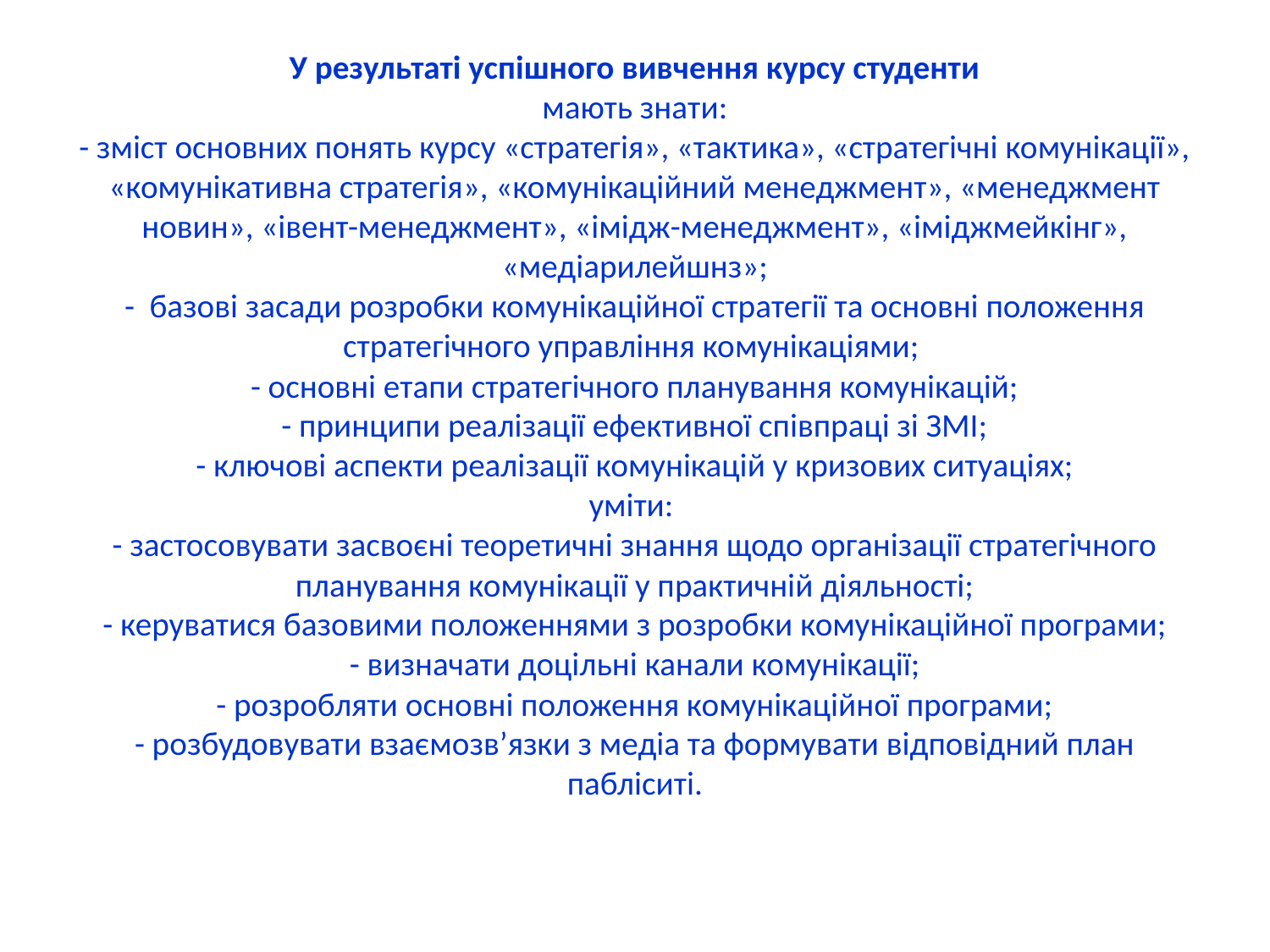

# У результаті успішного вивчення курсу студенти мають знати: - зміст основних понять курсу «стратегія», «тактика», «стратегічні комунікації», «комунікативна стратегія», «комунікаційний менеджмент», «менеджмент новин», «івент-менеджмент», «імідж-менеджмент», «іміджмейкінг», «медіарилейшнз»; -  базові засади розробки комунікаційної стратегії та основні положення стратегічного управління комунікаціями; - основні етапи стратегічного планування комунікацій; - принципи реалізації ефективної співпраці зі ЗМІ; - ключові аспекти реалізації комунікацій у кризових ситуаціях; уміти: - застосовувати засвоєні теоретичні знання щодо організації стратегічного планування комунікації у практичній діяльності; - керуватися базовими положеннями з розробки комунікаційної програми; - визначати доцільні канали комунікації; - розробляти основні положення комунікаційної програми; - розбудовувати взаємозв’язки з медіа та формувати відповідний план пабліситі.